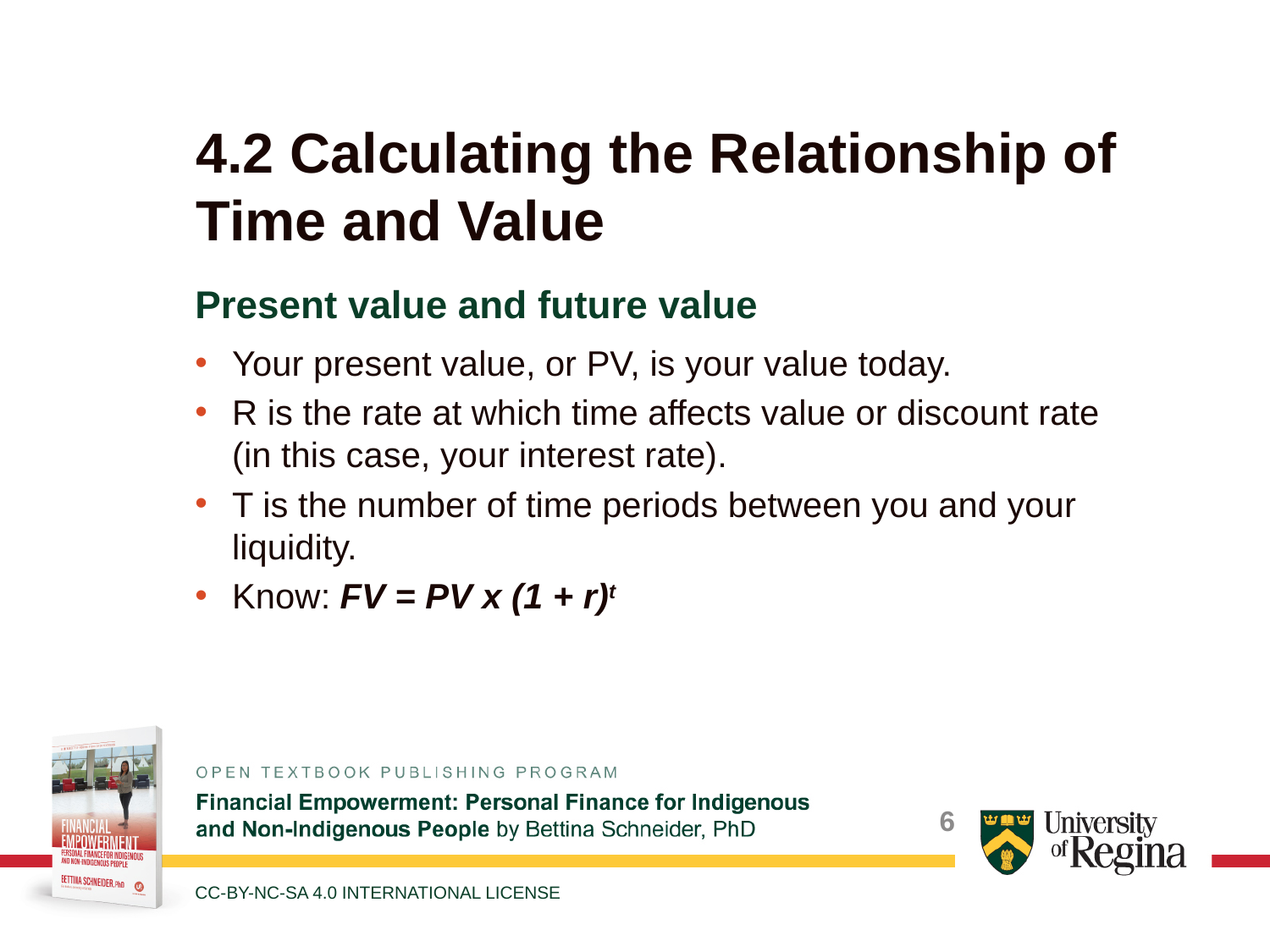

# 4.2 Calculating the Relationship of Time and Value
Present value and future value
Your present value, or PV, is your value today.
R is the rate at which time affects value or discount rate (in this case, your interest rate).
T is the number of time periods between you and your liquidity.
Know: FV = PV x (1 + r)t

CC-BY-NC-SA 4.0 INTERNATIONAL LICENSE